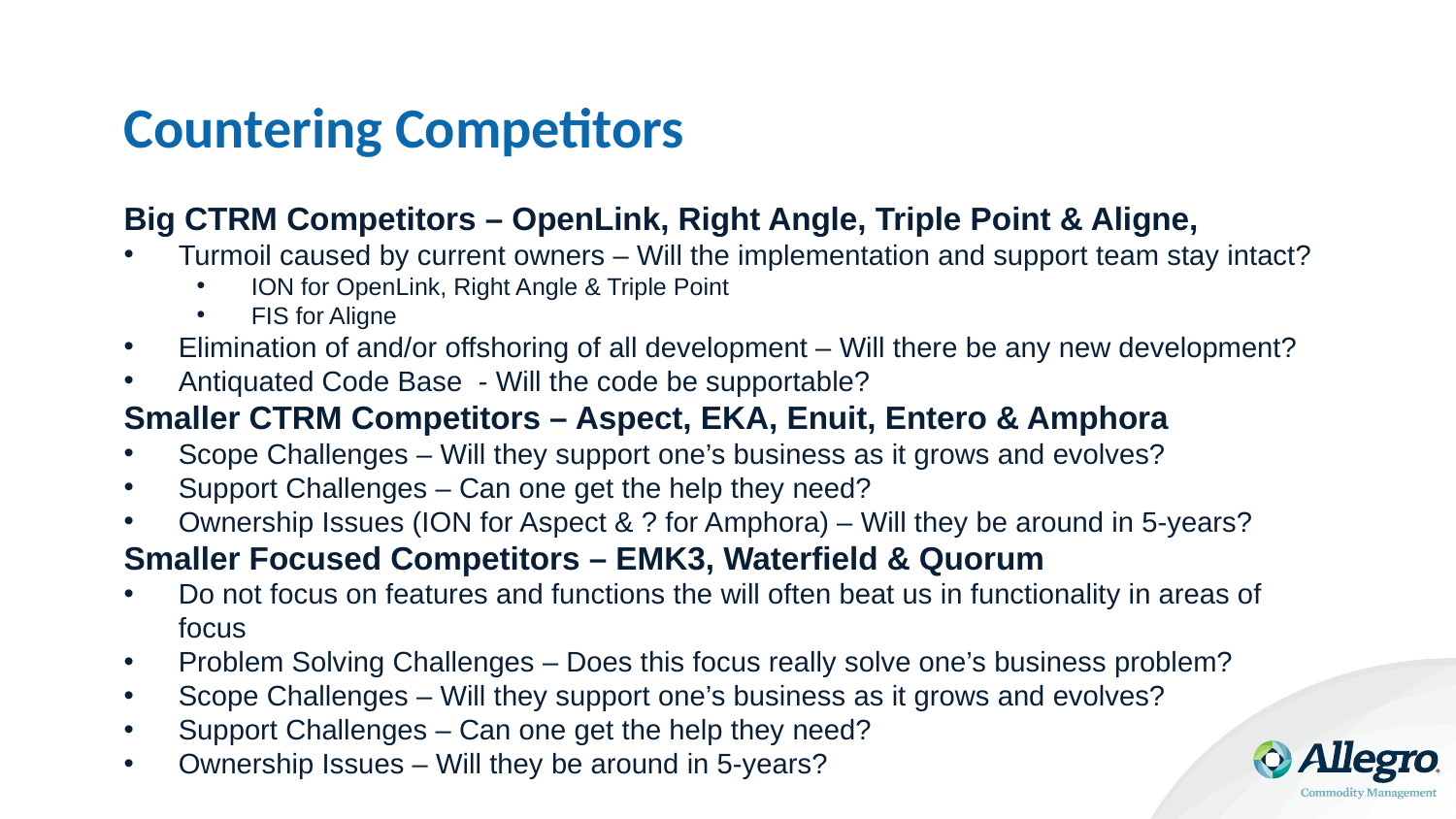

# Countering Competitors
Big CTRM Competitors – OpenLink, Right Angle, Triple Point & Aligne,
Turmoil caused by current owners – Will the implementation and support team stay intact?
ION for OpenLink, Right Angle & Triple Point
FIS for Aligne
Elimination of and/or offshoring of all development – Will there be any new development?
Antiquated Code Base  - Will the code be supportable?
Smaller CTRM Competitors – Aspect, EKA, Enuit, Entero & Amphora
Scope Challenges – Will they support one’s business as it grows and evolves?
Support Challenges – Can one get the help they need?
Ownership Issues (ION for Aspect & ? for Amphora) – Will they be around in 5-years?
Smaller Focused Competitors – EMK3, Waterfield & Quorum
Do not focus on features and functions the will often beat us in functionality in areas of focus
Problem Solving Challenges – Does this focus really solve one’s business problem?
Scope Challenges – Will they support one’s business as it grows and evolves?
Support Challenges – Can one get the help they need?
Ownership Issues – Will they be around in 5-years?